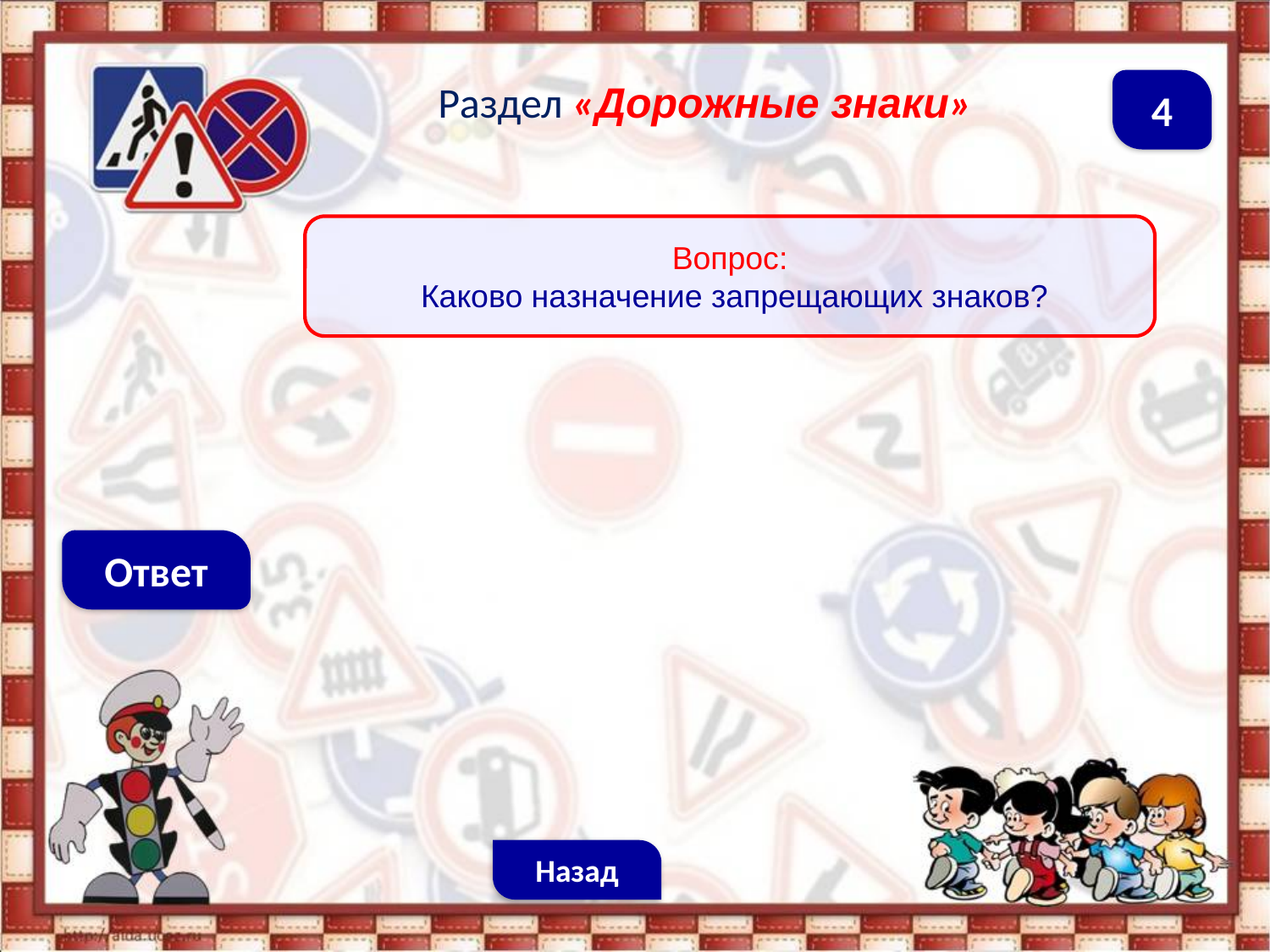

Раздел «Дорожные знаки»
4
Вопрос:
 Каково назначение запрещающих знаков?
Ответ
Назад